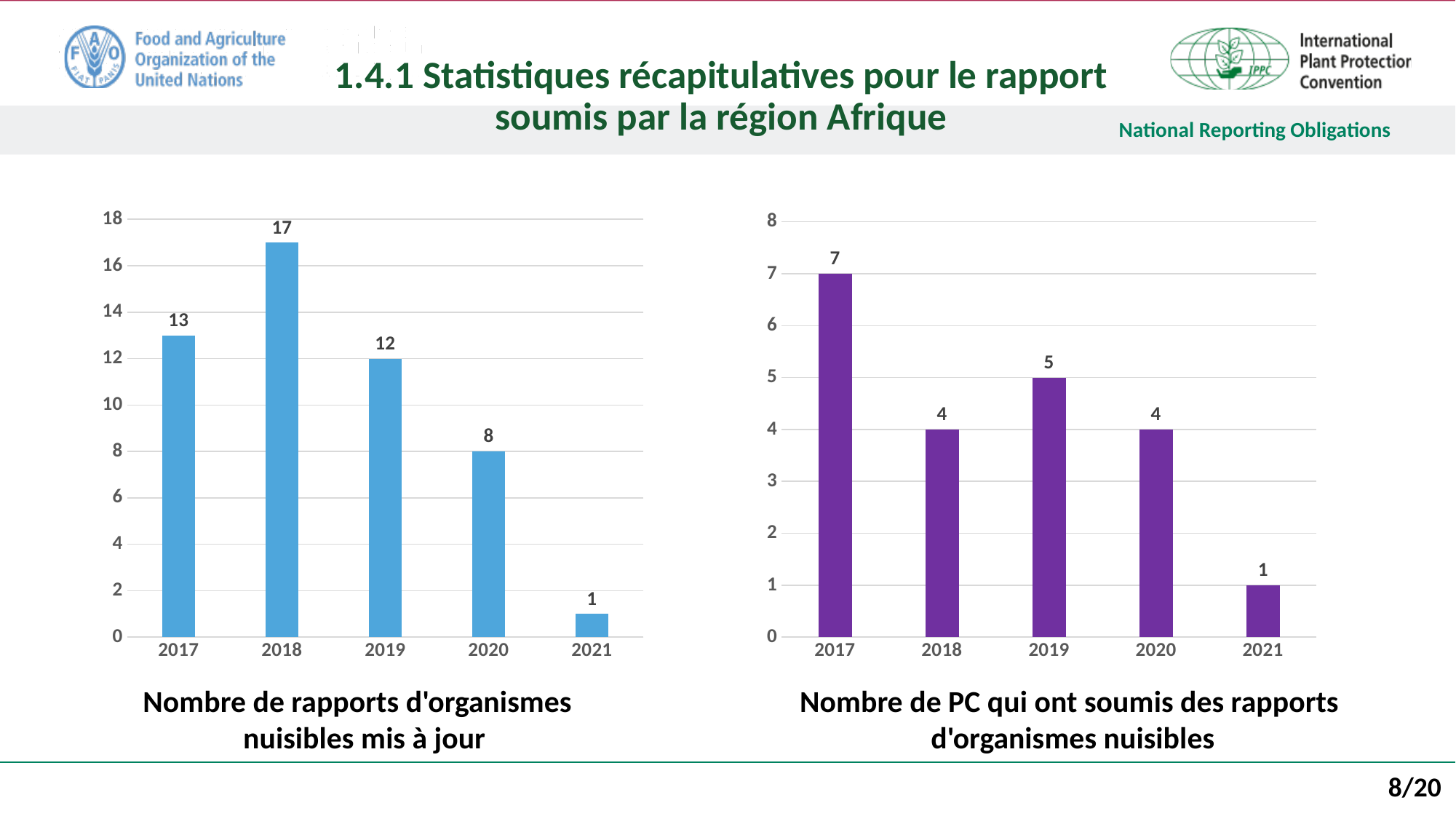

1.4.1 Statistiques récapitulatives pour le rapport soumis par la région Afrique

### Chart

| Category |  |
|---|---|
| 2017 | 13.0 |
| 2018 | 17.0 |
| 2019 | 12.0 |
| 2020 | 8.0 |
| 2021 | 1.0 |

### Chart

| Category |  |
|---|---|
| 2017 | 7.0 |
| 2018 | 4.0 |
| 2019 | 5.0 |
| 2020 | 4.0 |
| 2021 | 1.0 |
Nombre de PC qui ont soumis des rapports
d'organismes nuisibles
Nombre de rapports d'organismes
nuisibles mis à jour
8/20